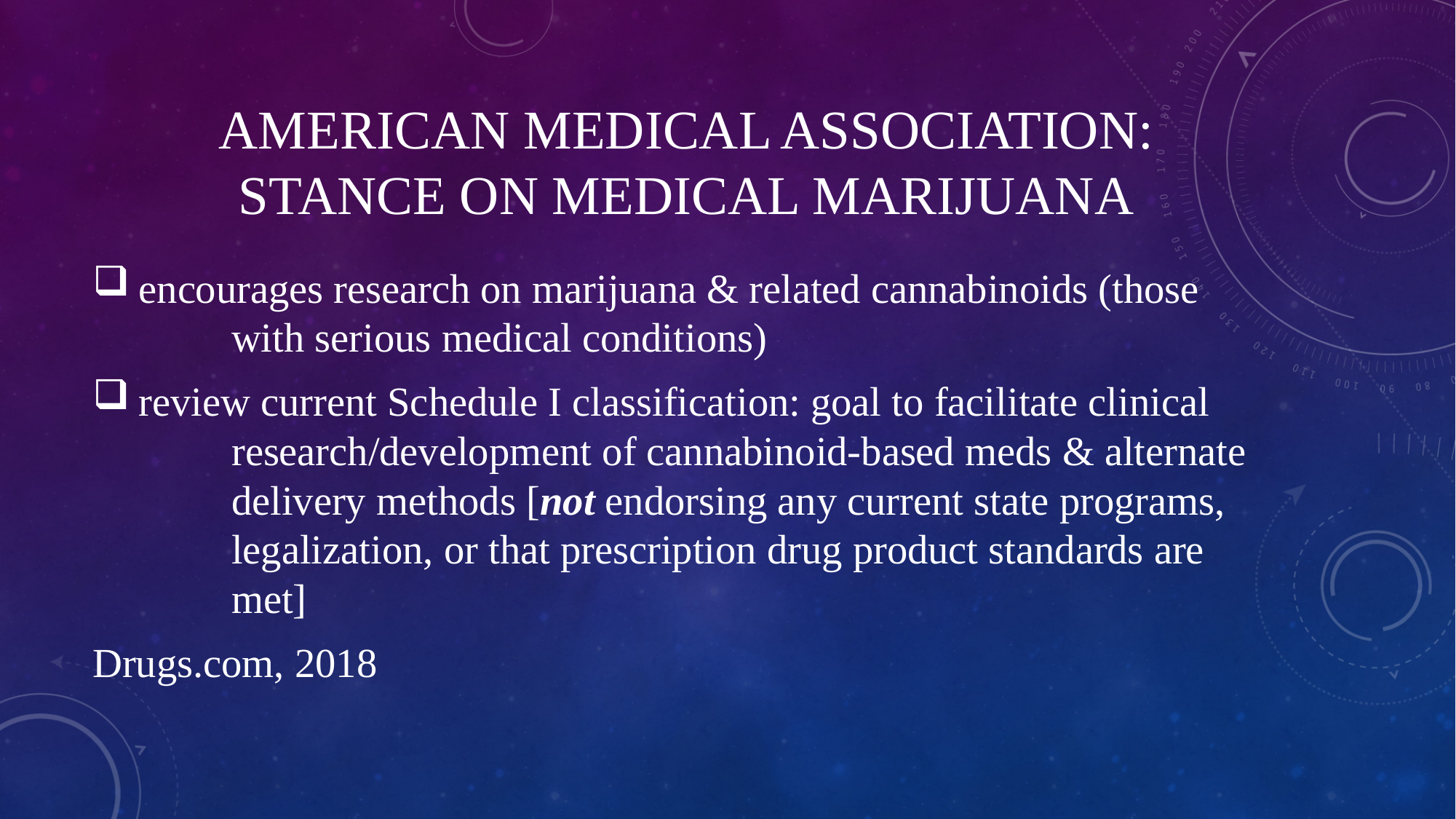

# American medical association: stance on medical marijuana
 encourages research on marijuana & related cannabinoids (those 		with serious medical conditions)
 review current Schedule I classification: goal to facilitate clinical 		research/development of cannabinoid-based meds & alternate 		delivery methods [not endorsing any current state programs, 			legalization, or that prescription drug product standards are 			met]
Drugs.com, 2018